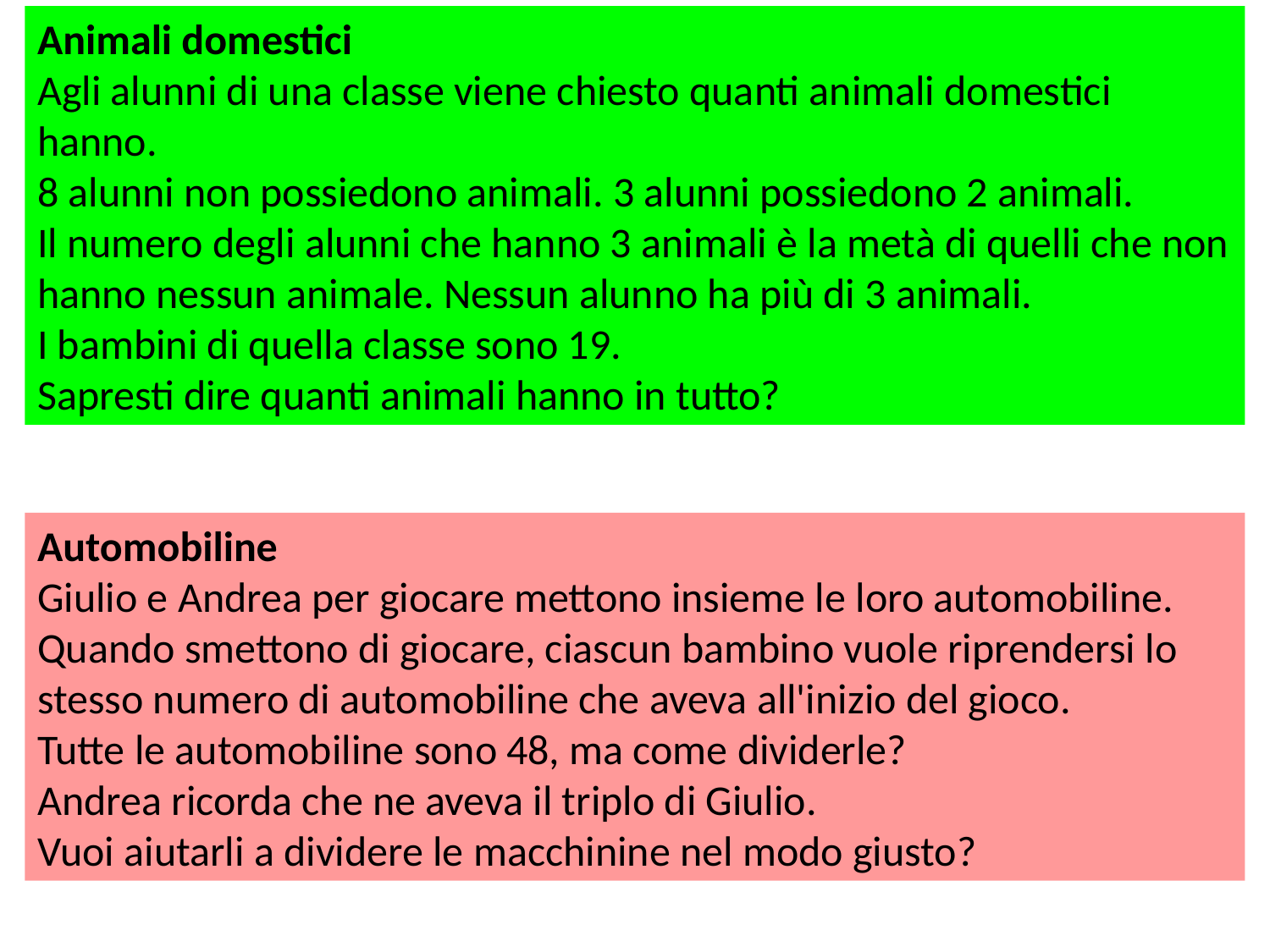

Animali domestici
Agli alunni di una classe viene chiesto quanti animali domestici hanno.
8 alunni non possiedono animali. 3 alunni possiedono 2 animali.
Il numero degli alunni che hanno 3 animali è la metà di quelli che non hanno nessun animale. Nessun alunno ha più di 3 animali.
I bambini di quella classe sono 19.
Sapresti dire quanti animali hanno in tutto?
Automobiline
Giulio e Andrea per giocare mettono insieme le loro automobiline.
Quando smettono di giocare, ciascun bambino vuole riprendersi lo stesso numero di automobiline che aveva all'inizio del gioco.
Tutte le automobiline sono 48, ma come dividerle?
Andrea ricorda che ne aveva il triplo di Giulio.
Vuoi aiutarli a dividere le macchinine nel modo giusto?